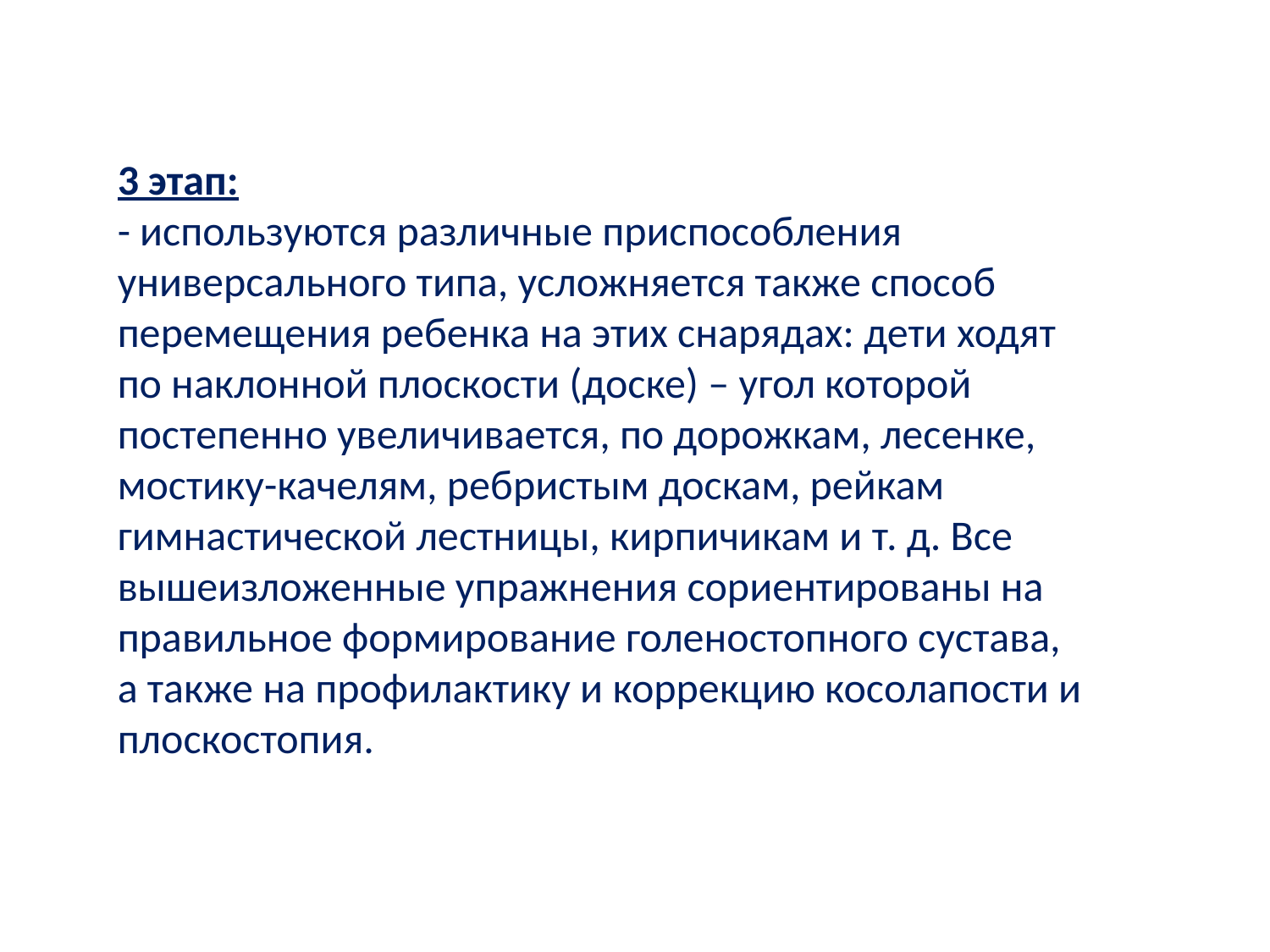

3 этап:
- используются различные приспособления универсального типа, усложняется также способ перемещения ребенка на этих снарядах: дети ходят по наклонной плоскости (доске) – угол которой постепенно увеличивается, по дорожкам, лесенке, мостику-качелям, ребристым доскам, рейкам гимнастической лестницы, кирпичикам и т. д. Все вышеизложенные упражнения сориентированы на правильное формирование голеностопного сустава, а также на профилактику и коррекцию косолапости и плоскостопия.